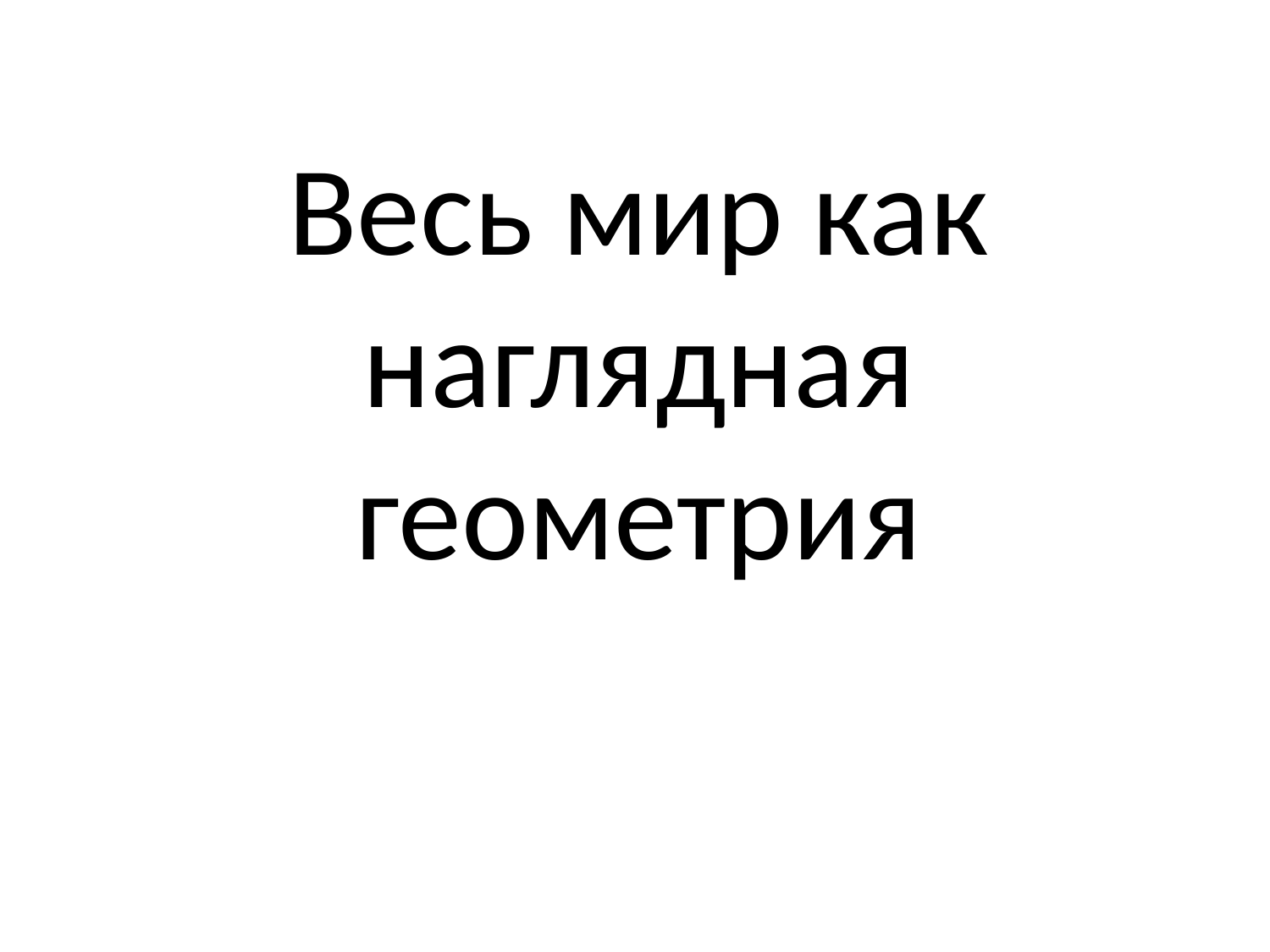

# Весь мир как наглядная геометрия
Работу выполнила ученица 7 класса ЯСОШ Хромова Аня
Руководитель Карлова Вера Николаевна